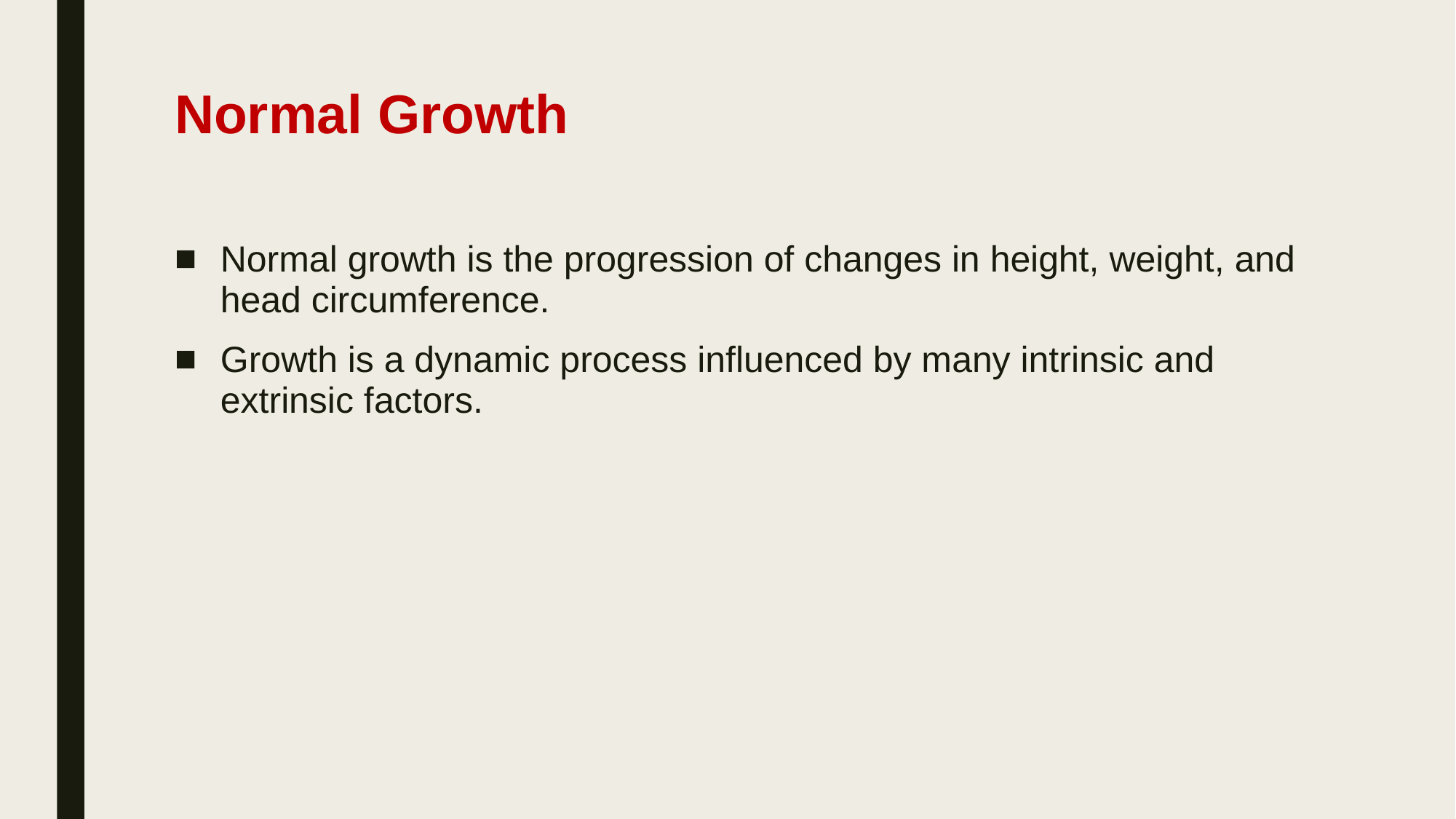

# Normal Growth
Normal growth is the progression of changes in height, weight, and head circumference.
Growth is a dynamic process influenced by many intrinsic and extrinsic factors.